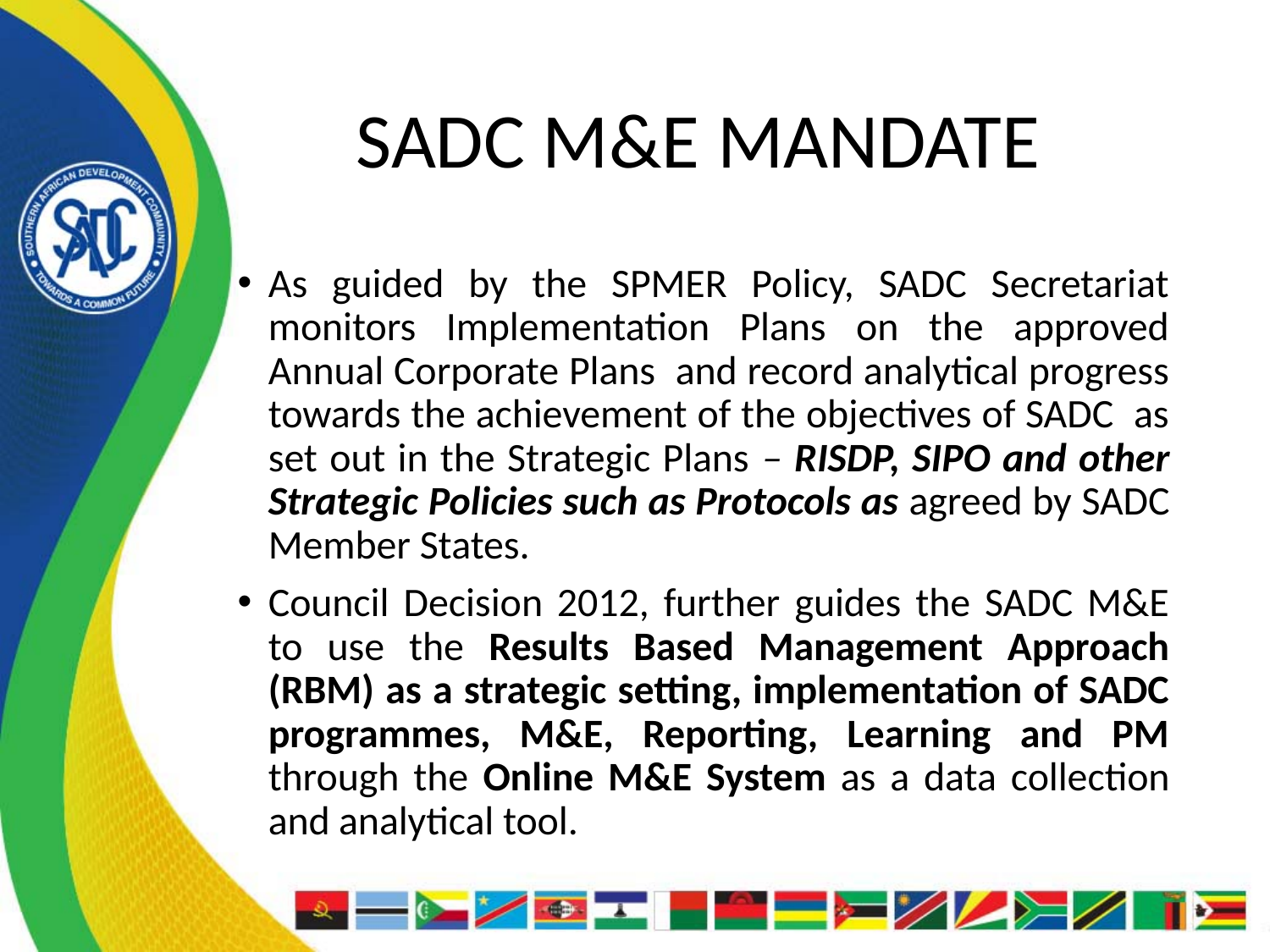

# SADC M&E MANDATE
As guided by the SPMER Policy, SADC Secretariat monitors Implementation Plans on the approved Annual Corporate Plans  and record analytical progress towards the achievement of the objectives of SADC  as set out in the Strategic Plans – RISDP, SIPO and other Strategic Policies such as Protocols as agreed by SADC Member States.
Council Decision 2012, further guides the SADC M&E to use the Results Based Management Approach (RBM) as a strategic setting, implementation of SADC programmes, M&E, Reporting, Learning and PM through the Online M&E System as a data collection and analytical tool.